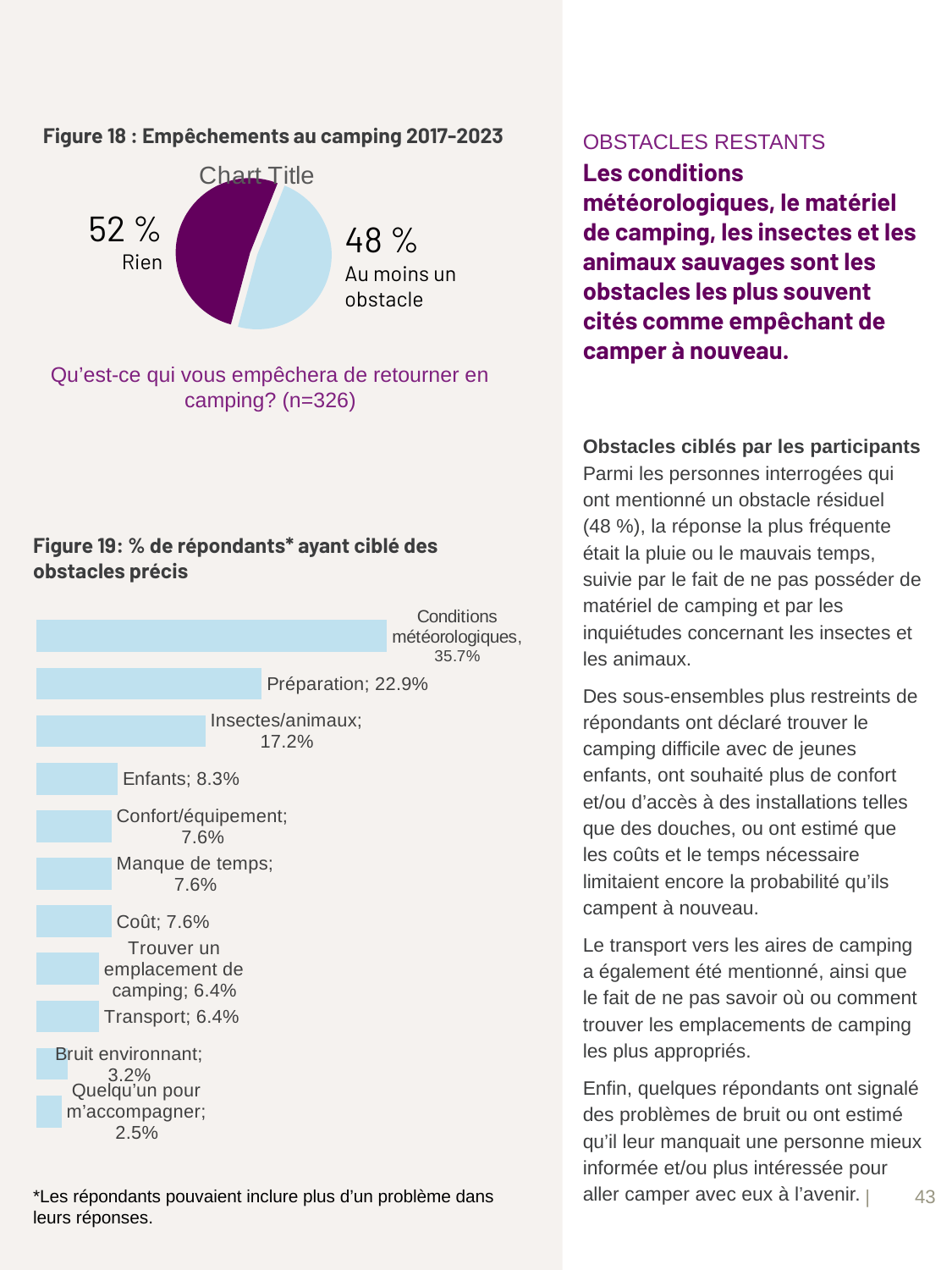

OBSTACLES RESTANTS
Les conditions météorologiques, le matériel de camping, les insectes et les animaux sauvages sont les obstacles les plus souvent cités comme empêchant de camper à nouveau.
Figure 18 : Empêchements au camping 2017-2023

### Chart:

| Category |  |
|---|---|
| Nothing | 0.5216049382716049 |
| At least one  barrier | 0.4845679012345679 |
52 %
Rien
48 %
Au moins un obstacle
Qu’est-ce qui vous empêchera de retourner en camping? (n=326)
Obstacles ciblés par les participants
Parmi les personnes interrogées qui ont mentionné un obstacle résiduel (48 %), la réponse la plus fréquente était la pluie ou le mauvais temps, suivie par le fait de ne pas posséder de matériel de camping et par les inquiétudes concernant les insectes et les animaux.
Des sous-ensembles plus restreints de répondants ont déclaré trouver le camping difficile avec de jeunes enfants, ont souhaité plus de confort et/ou d’accès à des installations telles que des douches, ou ont estimé que les coûts et le temps nécessaire limitaient encore la probabilité qu’ils campent à nouveau.
Le transport vers les aires de camping a également été mentionné, ainsi que le fait de ne pas savoir où ou comment trouver les emplacements de camping les plus appropriés.
Enfin, quelques répondants ont signalé des problèmes de bruit ou ont estimé qu’il leur manquait une personne mieux informée et/ou plus intéressée pour aller camper avec eux à l’avenir.

Figure 19: % de répondants* ayant ciblé des obstacles précis

### Chart

| Category |  |
|---|---|
| Quelqu’un pour m’accompagner | 0.025477707006369428 |
| Bruit environnant | 0.03184713375796178 |
| Transport | 0.06369426751592357 |
| Trouver un emplacement de camping | 0.06369426751592357 |
| Coût | 0.07643312101910828 |
| Manque de temps | 0.07643312101910828 |
| Confort/équipement | 0.07643312101910828 |
| Enfants | 0.08280254777070063 |
| Insectes/animaux | 0.17197452229299362 |
| Préparation | 0.22929936305732485 |
| Conditions météorologiques | 0.35668789808917195 |
*Les répondants pouvaient inclure plus d’un problème dans leurs réponses.